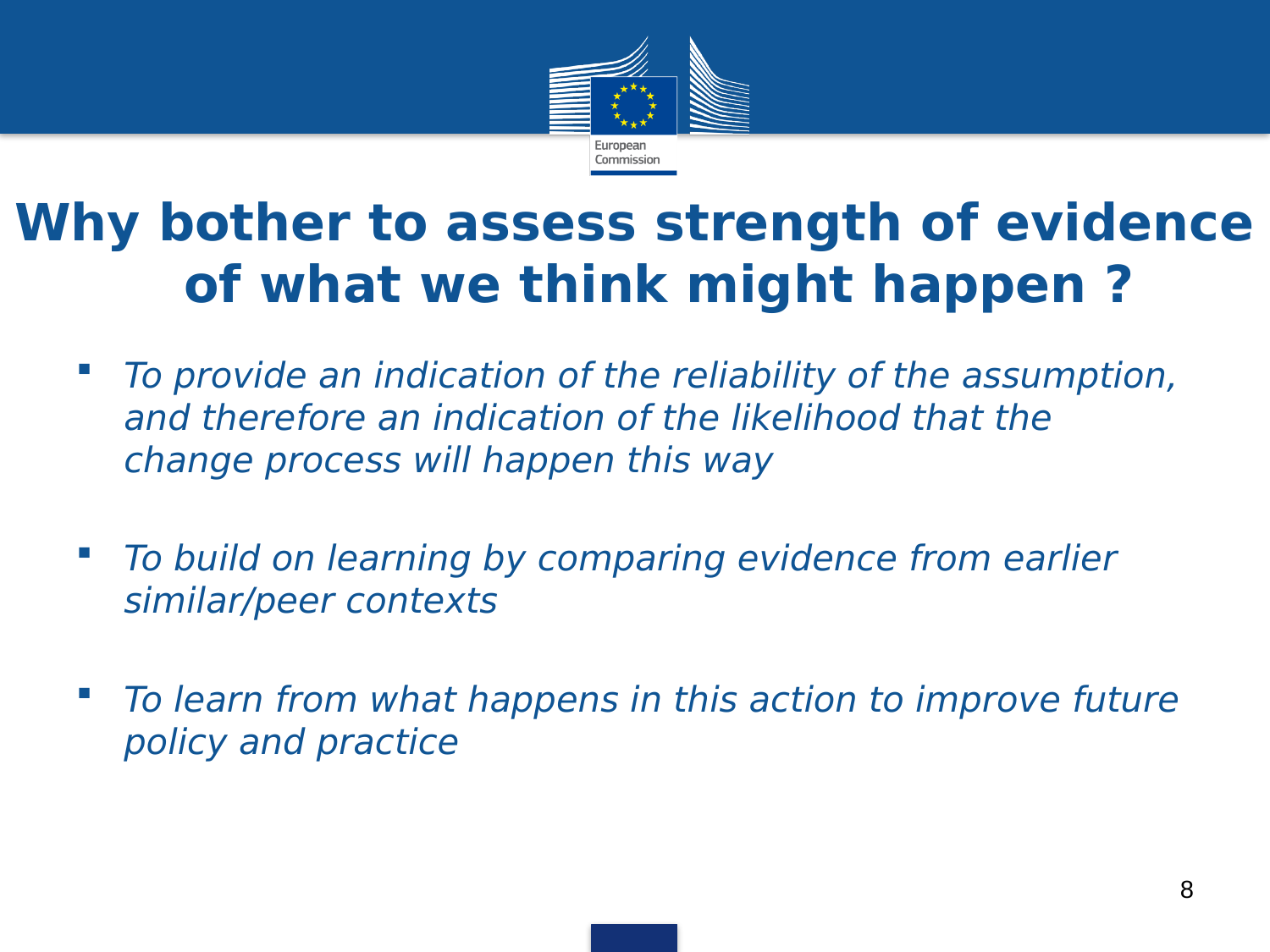

# Why bother to assess strength of evidence of what we think might happen ?
To provide an indication of the reliability of the assumption, and therefore an indication of the likelihood that the change process will happen this way

To build on learning by comparing evidence from earlier similar/peer contexts

To learn from what happens in this action to improve future policy and practice

8